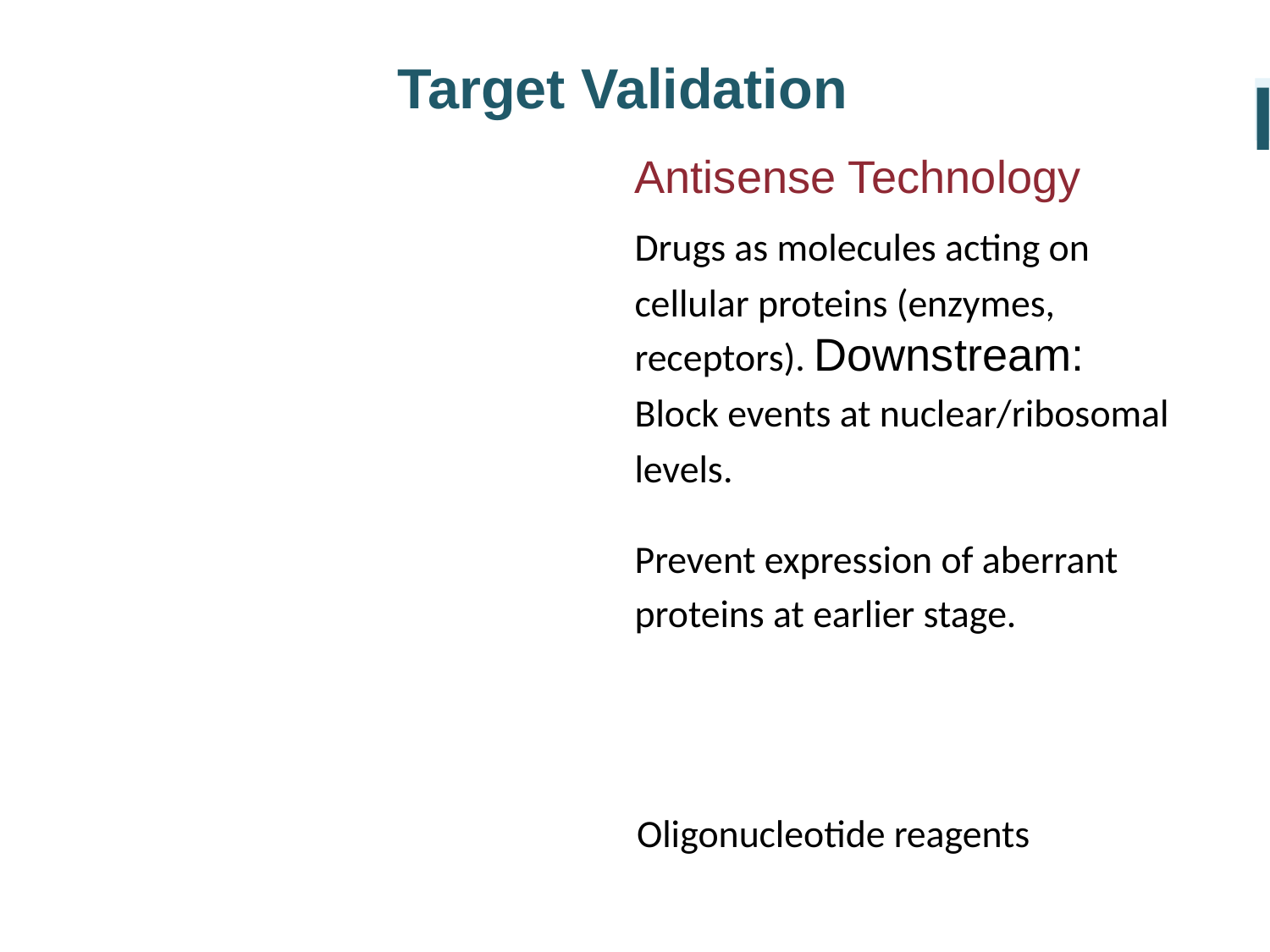

Target Validation
I
Antisense Technology
Drugs as molecules acting on cellular proteins (enzymes, receptors). Downstream:
Block events at nuclear/ribosomal levels.
Prevent expression of aberrant proteins at earlier stage.
Oligonucleotide reagents